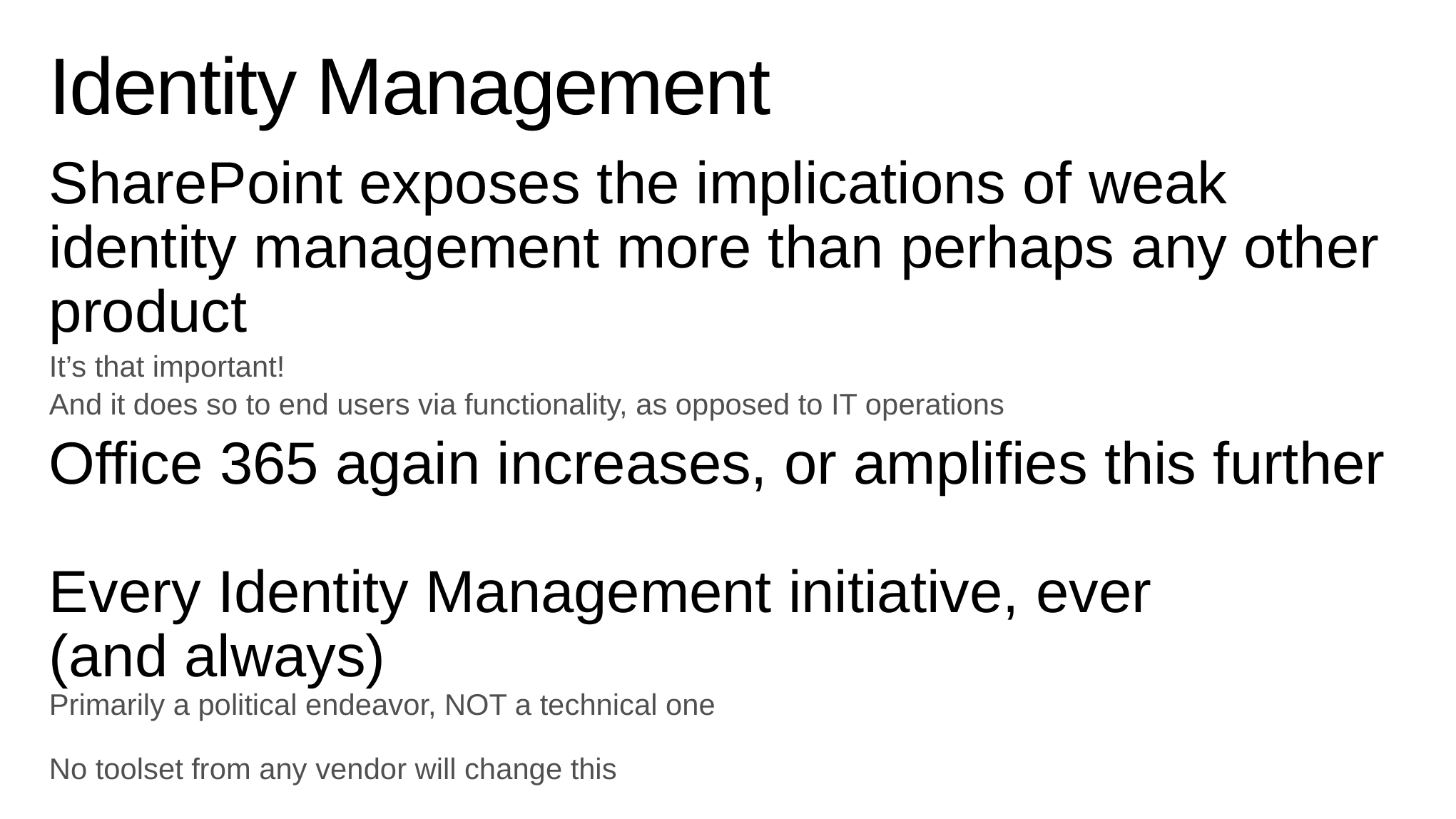

# Identity Management
SharePoint exposes the implications of weak identity management more than perhaps any other product
It’s that important!
And it does so to end users via functionality, as opposed to IT operations
Office 365 again increases, or amplifies this further
Every Identity Management initiative, ever
(and always)
Primarily a political endeavor, NOT a technical one

No toolset from any vendor will change this

IdM consulting skills a must have for successful implementation